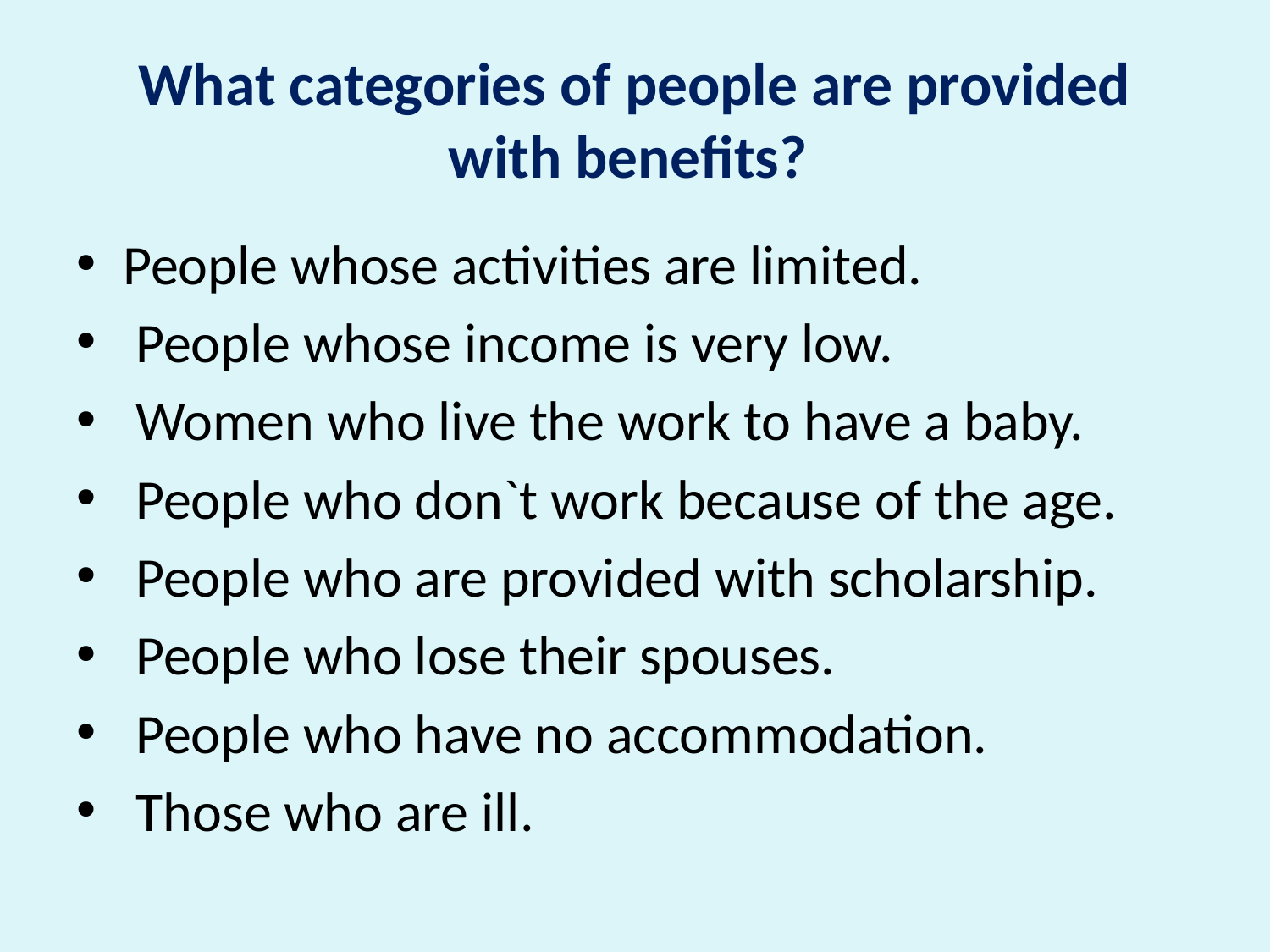

# What categories of people are provided with benefits?
People whose activities are limited.
 People whose income is very low.
 Women who live the work to have a baby.
 People who don`t work because of the age.
 People who are provided with scholarship.
 People who lose their spouses.
 People who have no accommodation.
 Those who are ill.